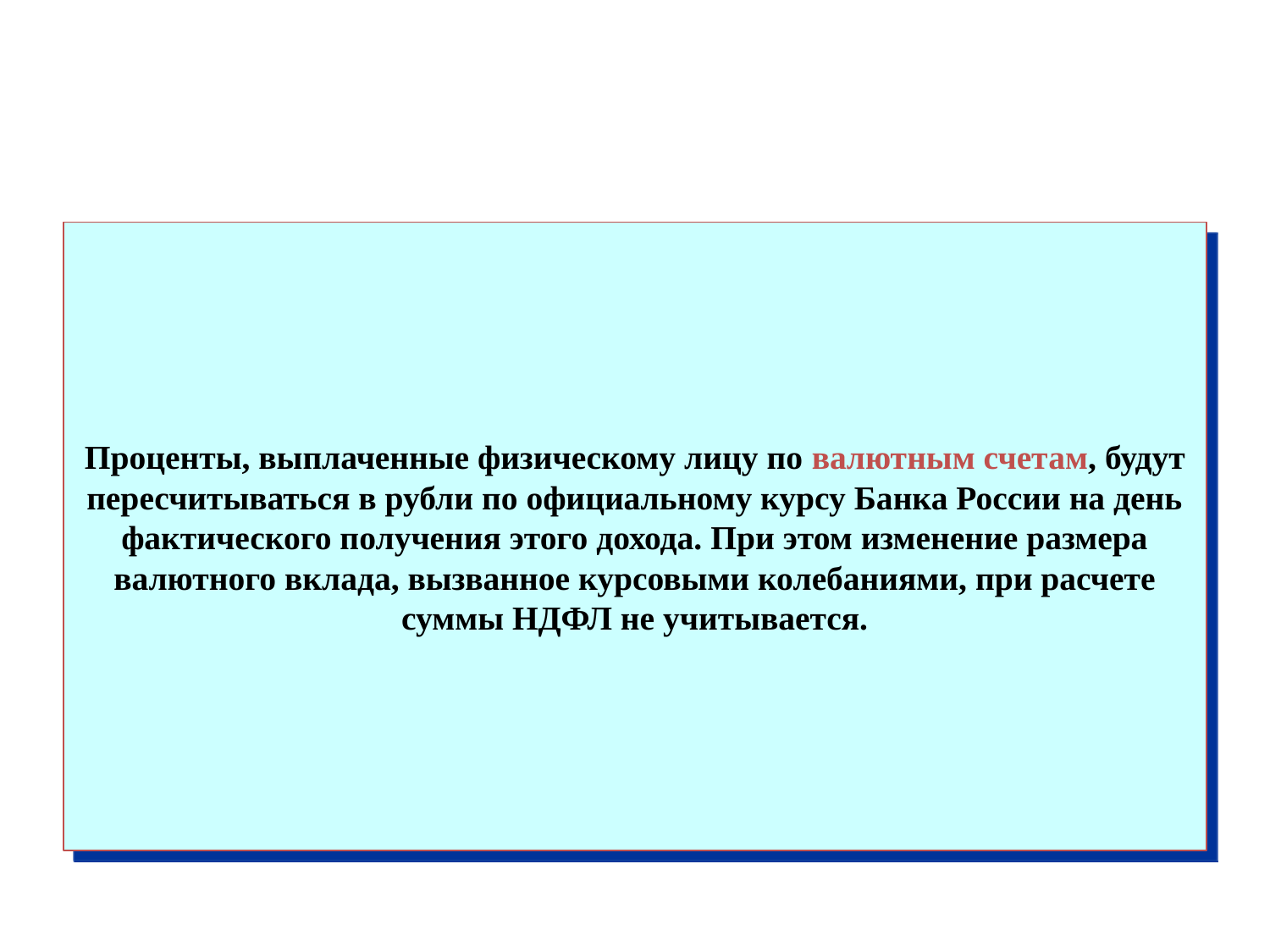

#
Проценты, выплаченные физическому лицу по валютным счетам, будут пересчитываться в рубли по официальному курсу Банка России на день фактического получения этого дохода. При этом изменение размера валютного вклада, вызванное курсовыми колебаниями, при расчете суммы НДФЛ не учитывается.